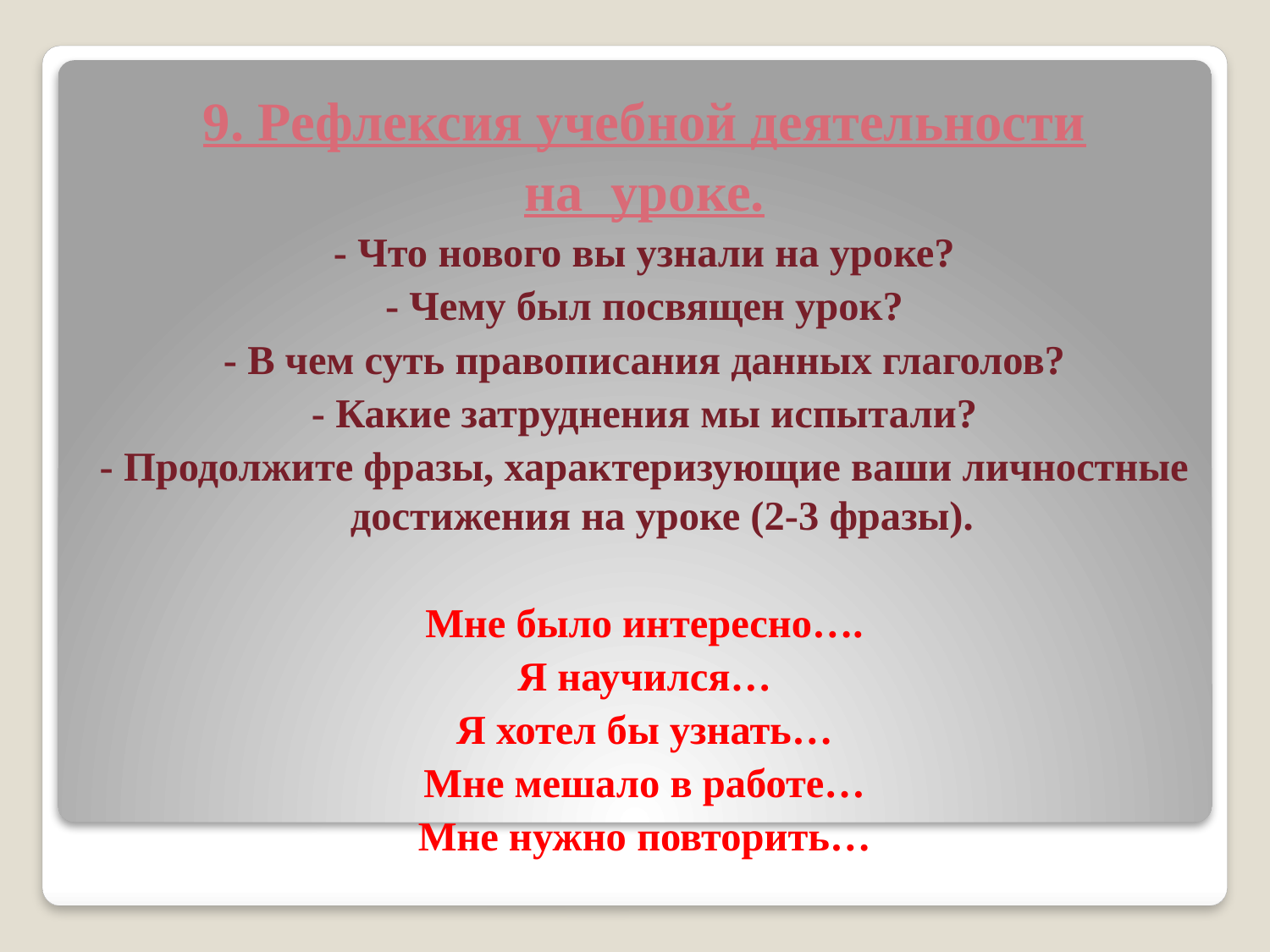

9. Рефлексия учебной деятельности
на  уроке.
- Что нового вы узнали на уроке?
- Чему был посвящен урок?
- В чем суть правописания данных глаголов?
- Какие затруднения мы испытали?
- Продолжите фразы, характеризующие ваши личностные достижения на уроке (2-3 фразы).

Мне было интересно….
Я научился…
Я хотел бы узнать…
Мне мешало в работе…
Мне нужно повторить…